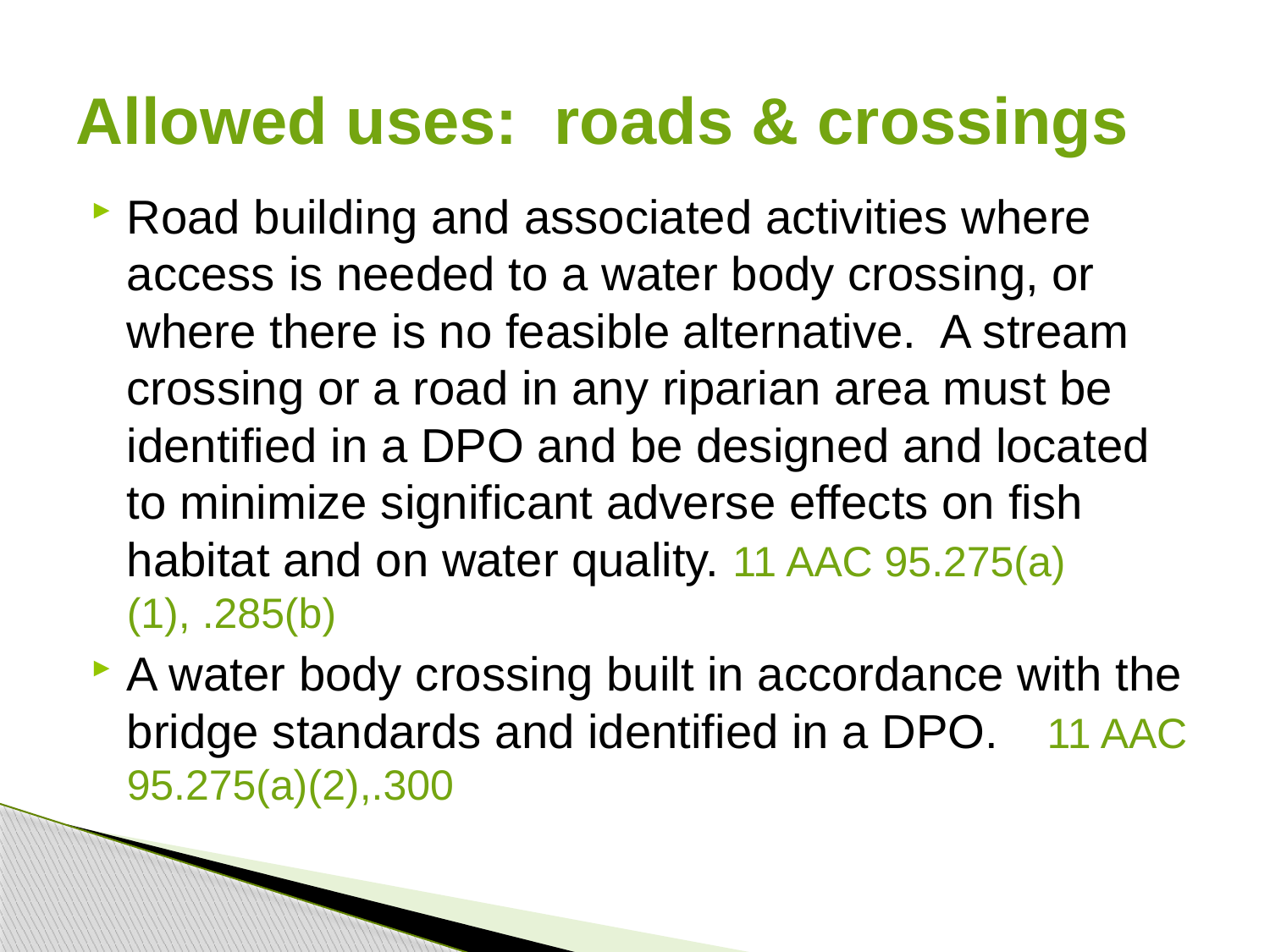

# Allowed uses:  roads & crossings
Road building and associated activities where access is needed to a water body crossing, or where there is no feasible alternative.  A stream crossing or a road in any riparian area must be identified in a DPO and be designed and located to minimize significant adverse effects on fish habitat and on water quality. 11 AAC 95.275(a)(1), .285(b)
A water body crossing built in accordance with the bridge standards and identified in a DPO.    11 AAC 95.275(a)(2),.300